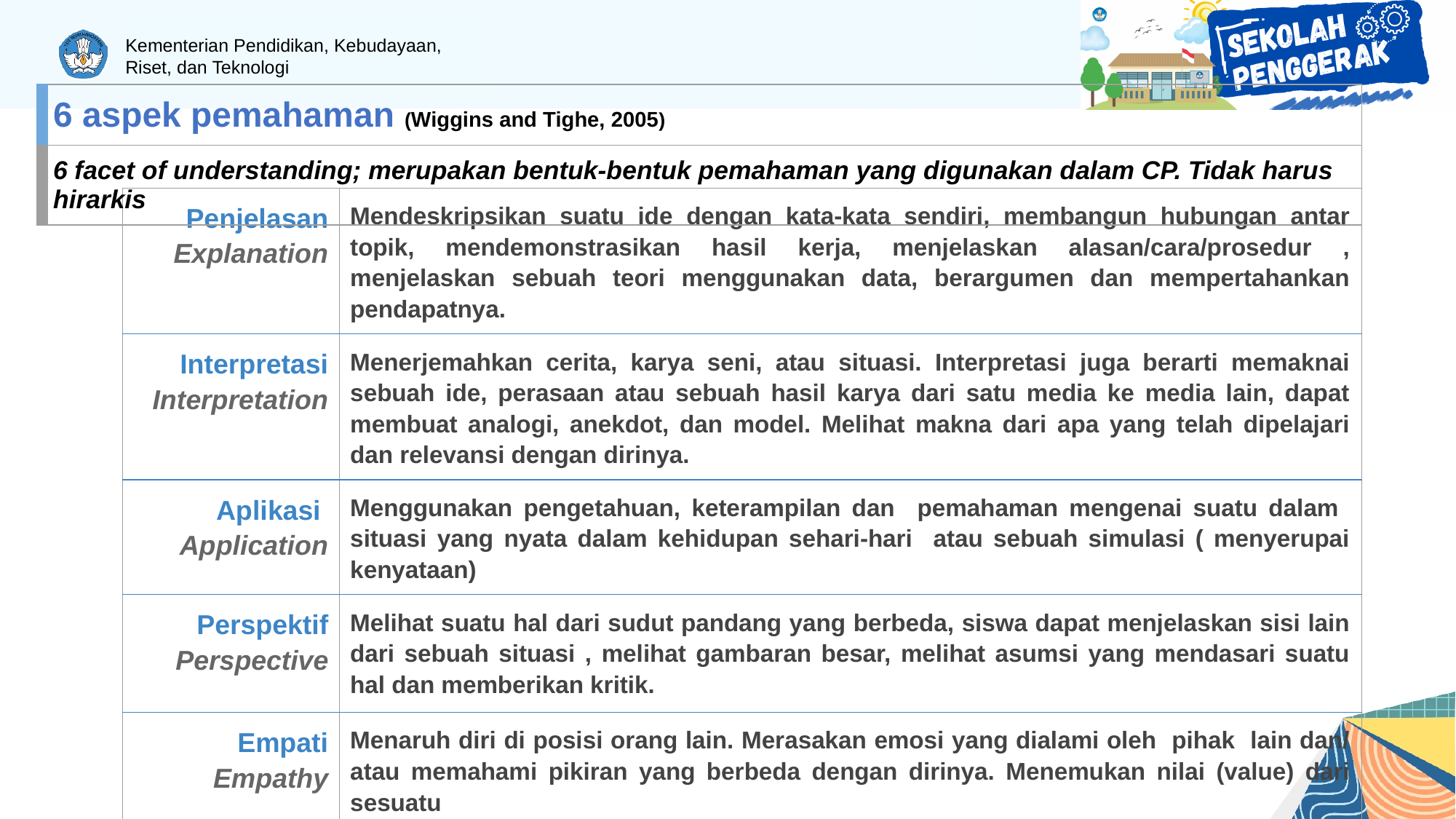

| 6 aspek pemahaman (Wiggins and Tighe, 2005) |
| --- |
| 6 facet of understanding; merupakan bentuk-bentuk pemahaman yang digunakan dalam CP. Tidak harus hirarkis |
| Penjelasan Explanation | Mendeskripsikan suatu ide dengan kata-kata sendiri, membangun hubungan antar topik, mendemonstrasikan hasil kerja, menjelaskan alasan/cara/prosedur , menjelaskan sebuah teori menggunakan data, berargumen dan mempertahankan pendapatnya. |
| --- | --- |
| Interpretasi Interpretation | Menerjemahkan cerita, karya seni, atau situasi. Interpretasi juga berarti memaknai sebuah ide, perasaan atau sebuah hasil karya dari satu media ke media lain, dapat membuat analogi, anekdot, dan model. Melihat makna dari apa yang telah dipelajari dan relevansi dengan dirinya. |
| Aplikasi Application | Menggunakan pengetahuan, keterampilan dan pemahaman mengenai suatu dalam situasi yang nyata dalam kehidupan sehari-hari atau sebuah simulasi ( menyerupai kenyataan) |
| Perspektif Perspective | Melihat suatu hal dari sudut pandang yang berbeda, siswa dapat menjelaskan sisi lain dari sebuah situasi , melihat gambaran besar, melihat asumsi yang mendasari suatu hal dan memberikan kritik. |
| Empati Empathy | Menaruh diri di posisi orang lain. Merasakan emosi yang dialami oleh pihak lain dan/ atau memahami pikiran yang berbeda dengan dirinya. Menemukan nilai (value) dari sesuatu |
| Pengenalan diri Self-Knowledge | Memahami diri sendiri; yang menjadi kekuatan, area yang perlu dikembangkan serta proses berpikir dan emosi yang terjadi secara internal. |